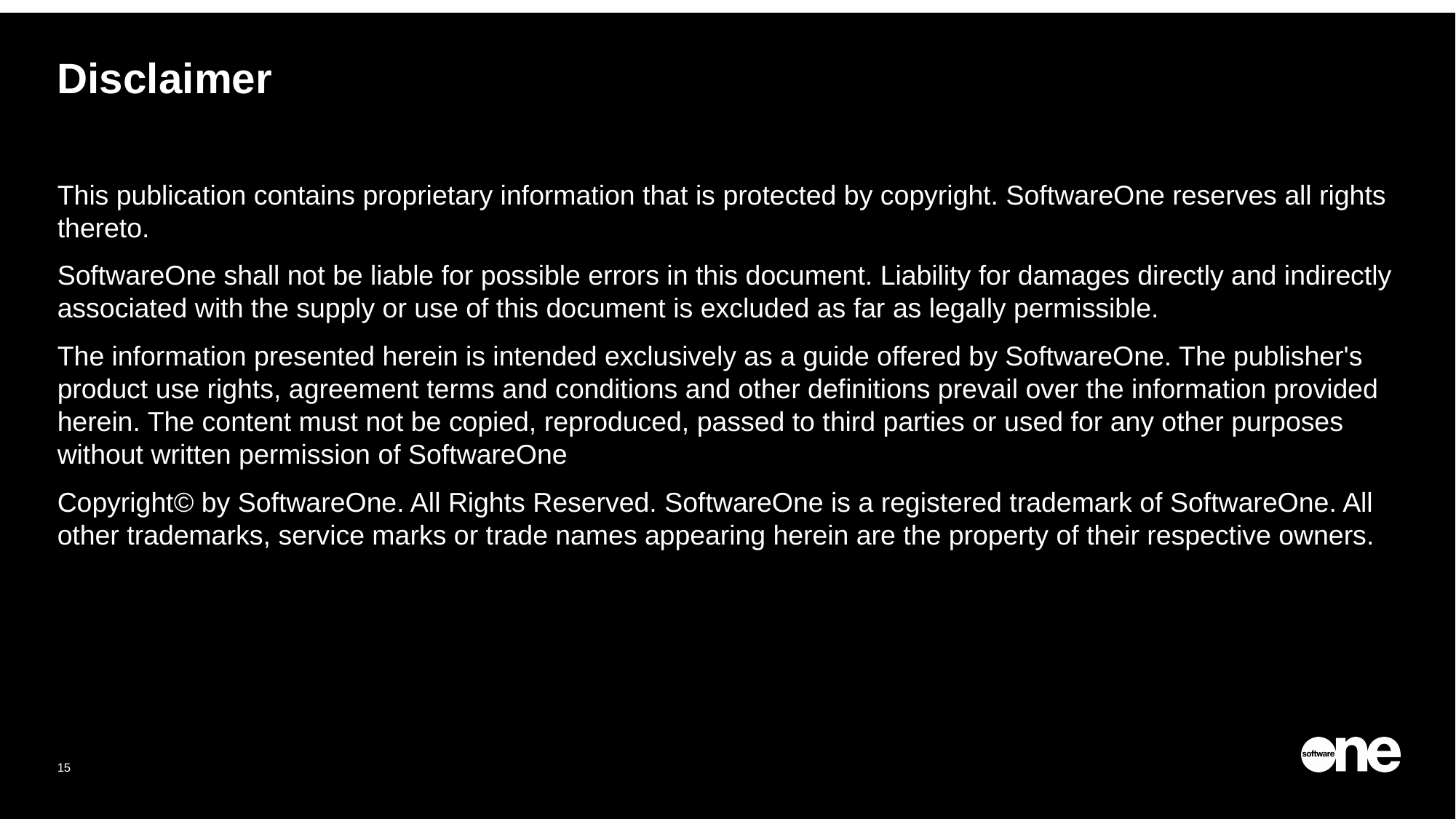

# Disclaimer
This publication contains proprietary information that is protected by copyright. SoftwareOne reserves all rights thereto.
SoftwareOne shall not be liable for possible errors in this document. Liability for damages directly and indirectly associated with the supply or use of this document is excluded as far as legally permissible.
The information presented herein is intended exclusively as a guide offered by SoftwareOne. The publisher's product use rights, agreement terms and conditions and other definitions prevail over the information provided herein. The content must not be copied, reproduced, passed to third parties or used for any other purposes without written permission of SoftwareOne
Copyright© by SoftwareOne. All Rights Reserved. SoftwareOne is a registered trademark of SoftwareOne. All other trademarks, service marks or trade names appearing herein are the property of their respective owners.

15